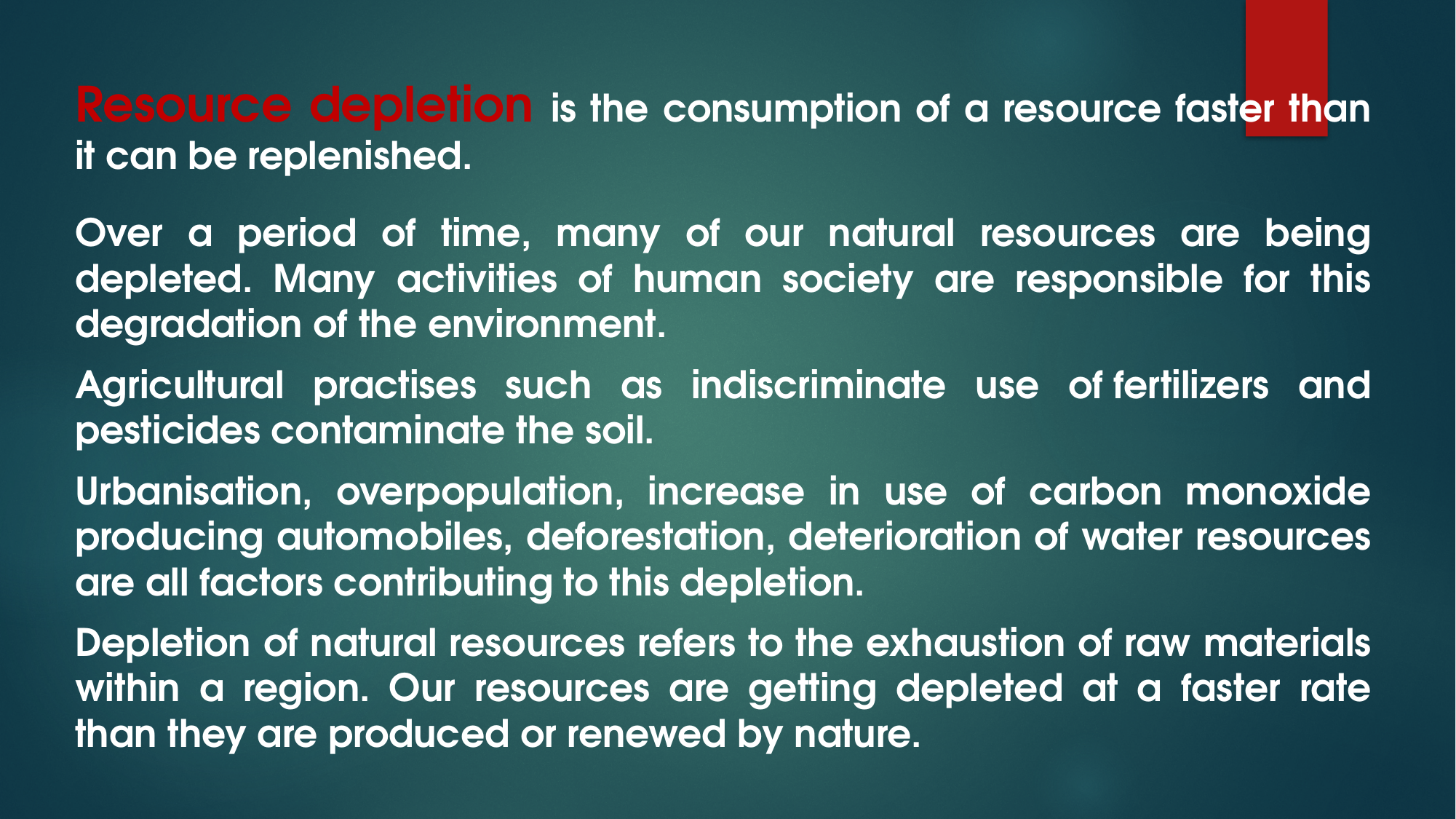

Resource depletion is the consumption of a resource faster than it can be replenished.

Over a period of time, many of our natural resources are being depleted. Many activities of human society are responsible for this degradation of the environment.
Agricultural practises such as indiscriminate use of fertilizers and pesticides contaminate the soil.
Urbanisation, overpopulation, increase in use of carbon monoxide producing automobiles, deforestation, deterioration of water resources are all factors contributing to this depletion.
Depletion of natural resources refers to the exhaustion of raw materials within a region. Our resources are getting depleted at a faster rate than they are produced or renewed by nature.